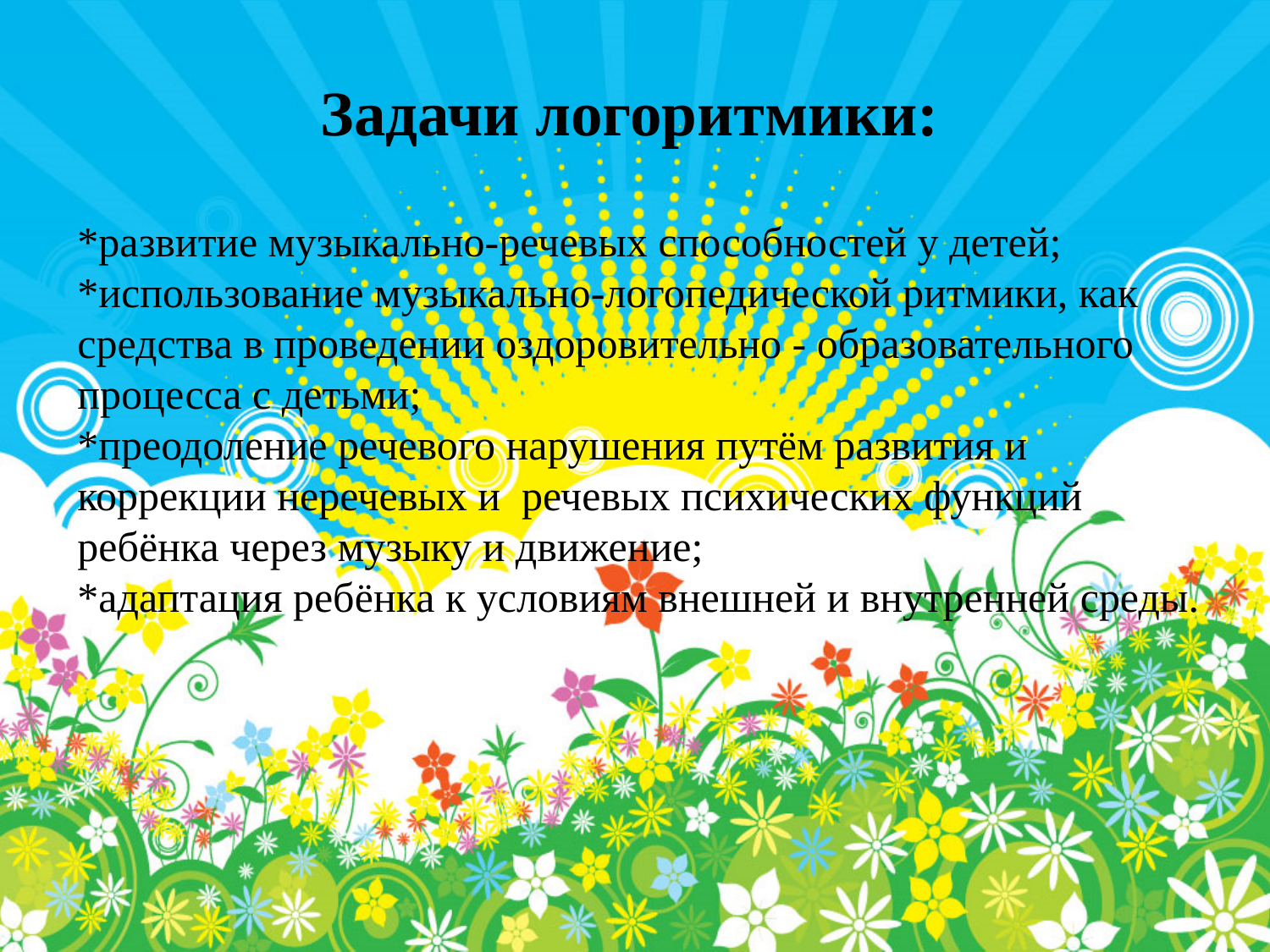

*развитие музыкально-речевых способностей у детей;
*использование музыкально-логопедической ритмики, как средства в проведении оздоровительно - образовательного процесса с детьми;
*преодоление речевого нарушения путём развития и коррекции неречевых и  речевых психических функций ребёнка через музыку и движение;
*адаптация ребёнка к условиям внешней и внутренней среды.
Задачи логоритмики: